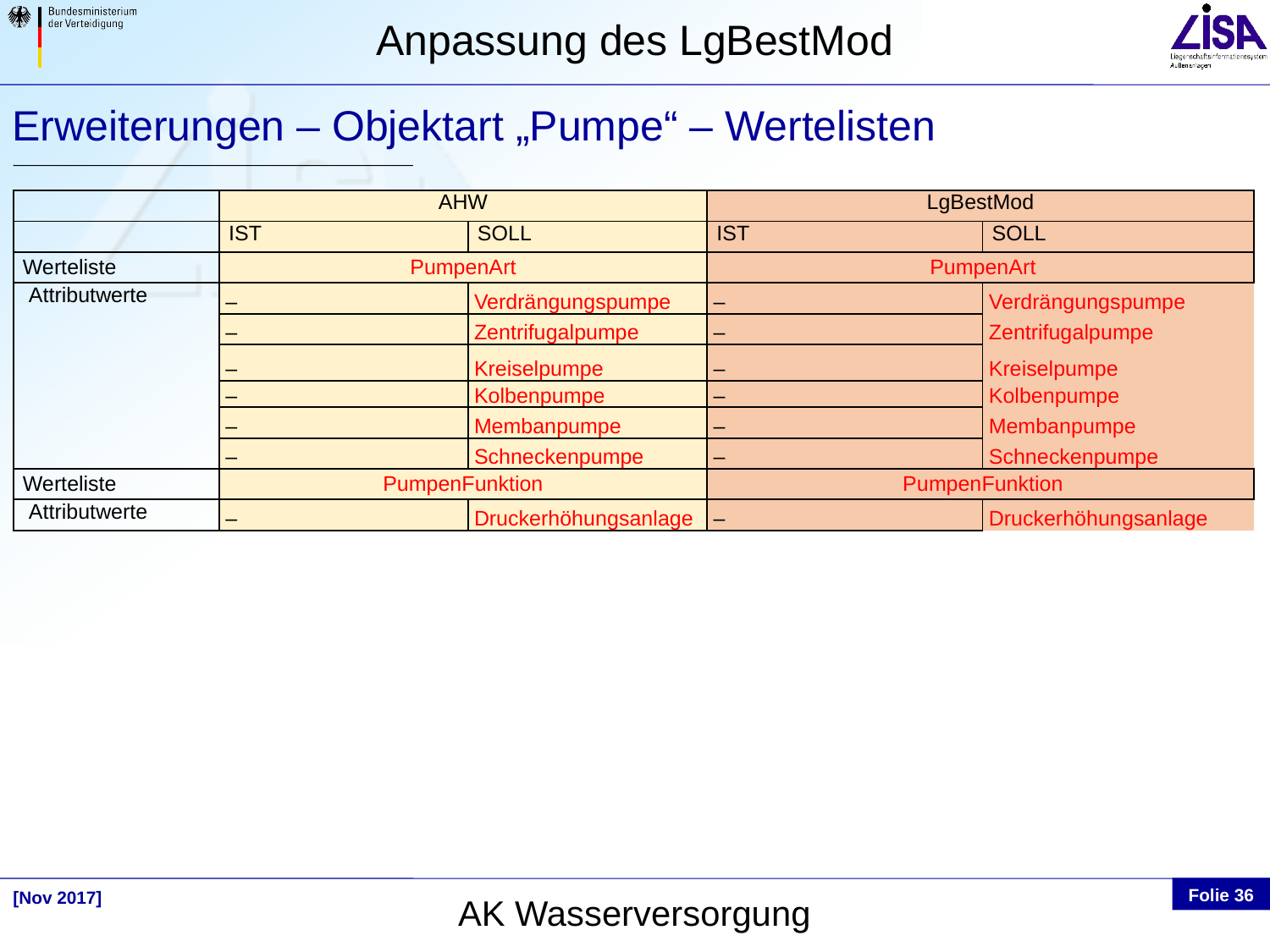

Erweiterungen – Objektart „Pumpe“ – Wertelisten

|  | AHW |  | LgBestMod |  |
| --- | --- | --- | --- | --- |
|  | IST | SOLL | IST | SOLL |
| Werteliste | PumpenArt |  | PumpenArt |  |
| Attributwerte | – | Verdrängungspumpe | – | Verdrängungspumpe |
|  | – | Zentrifugalpumpe | – | Zentrifugalpumpe |
|  | – | Kreiselpumpe | – | Kreiselpumpe |
|  | – | Kolbenpumpe | – | Kolbenpumpe |
|  | – | Membanpumpe | – | Membanpumpe |
|  | – | Schneckenpumpe | – | Schneckenpumpe |
| Werteliste | PumpenFunktion |  | PumpenFunktion |  |
| Attributwerte | – | Druckerhöhungsanlage | – | Druckerhöhungsanlage |